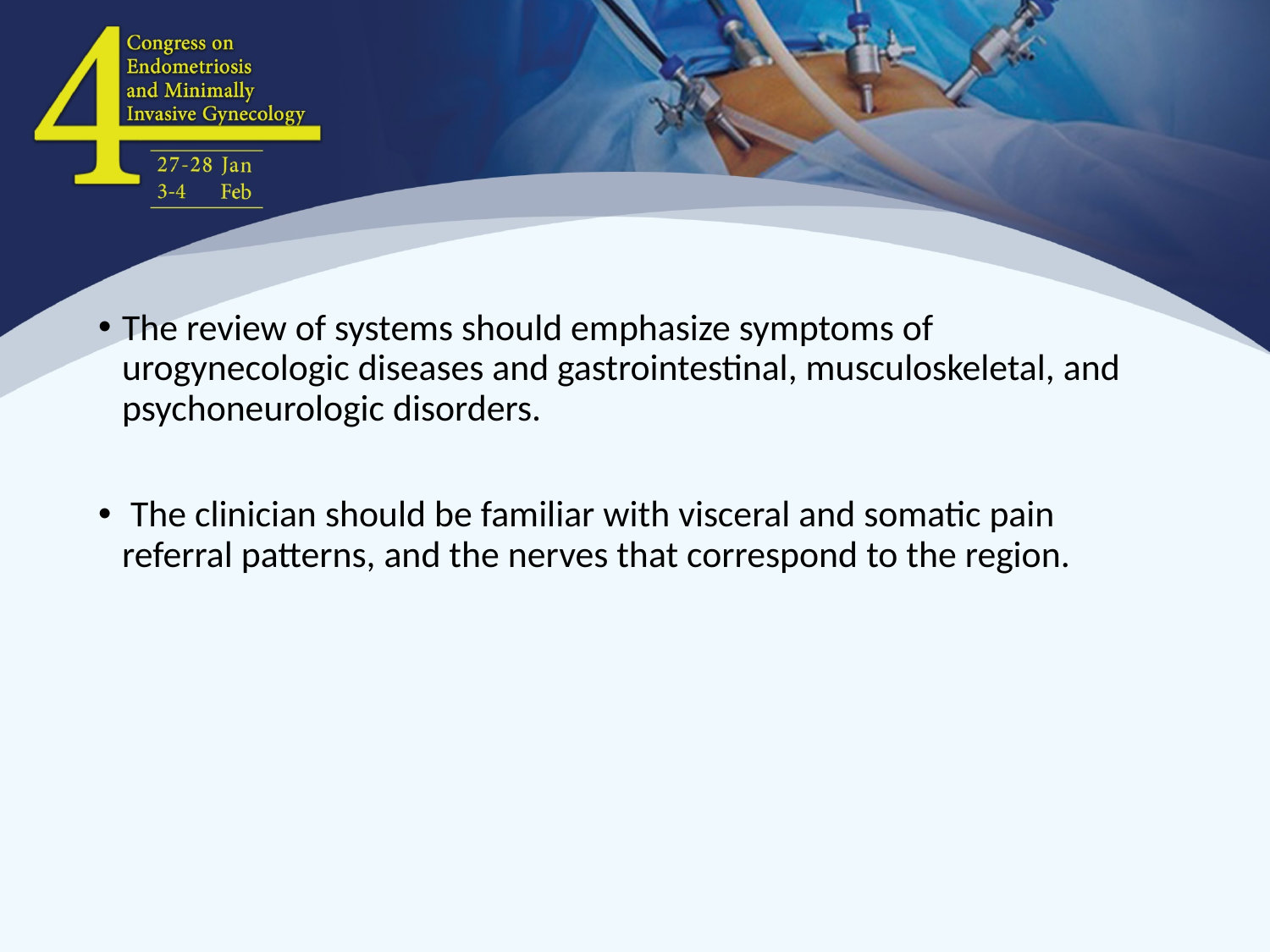

The review of systems should emphasize symptoms of urogynecologic diseases and gastrointestinal, musculoskeletal, and psychoneurologic disorders.

 The clinician should be familiar with visceral and somatic pain referral patterns, and the nerves that correspond to the region.